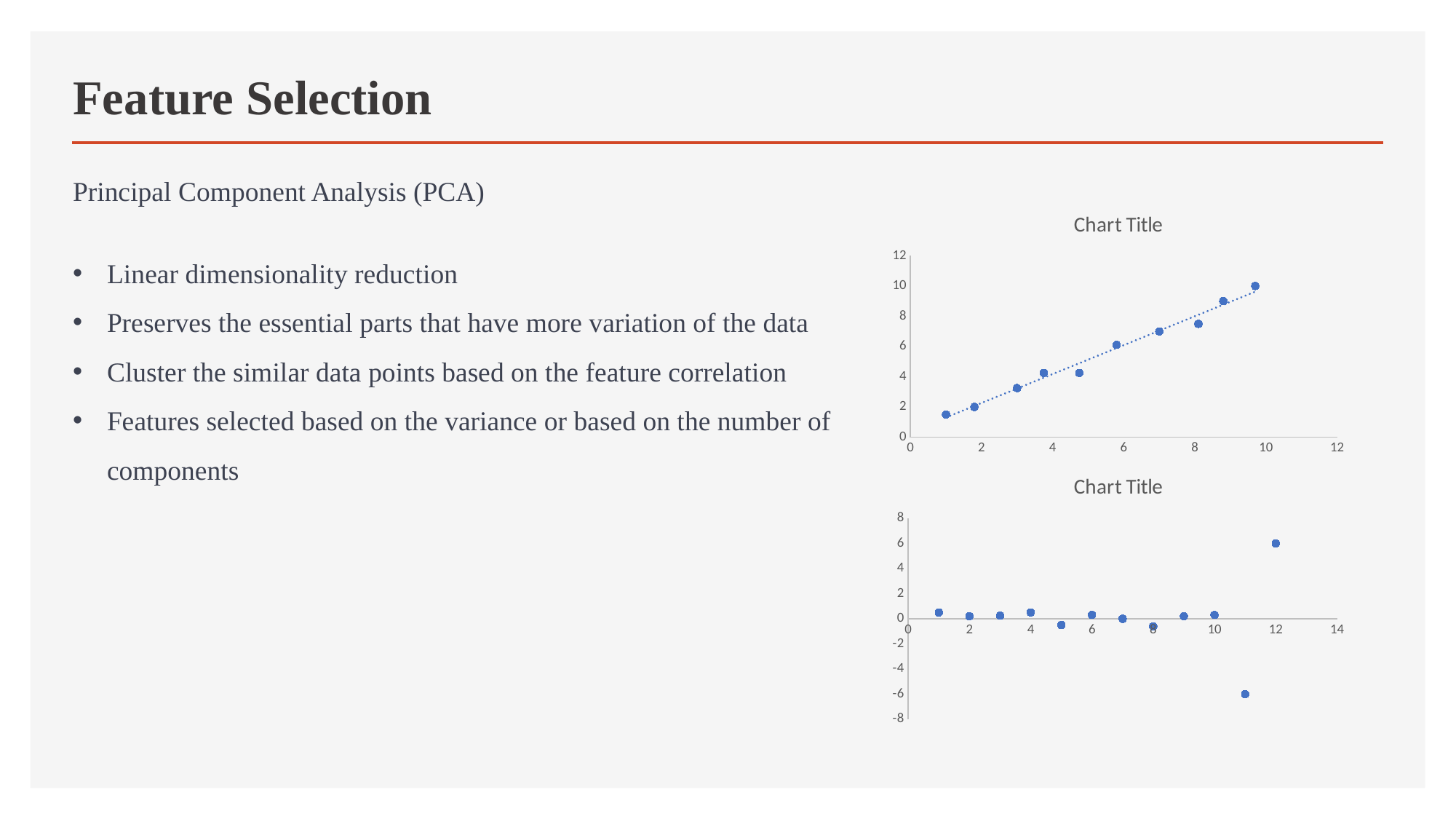

# Feature Selection
Principal Component Analysis (PCA)

Linear dimensionality reduction
Preserves the essential parts that have more variation of the data
Cluster the similar data points based on the feature correlation
Features selected based on the variance or based on the number of components

### Chart:

| Category |  |
|---|---|

### Chart:

| Category |  |
|---|---|